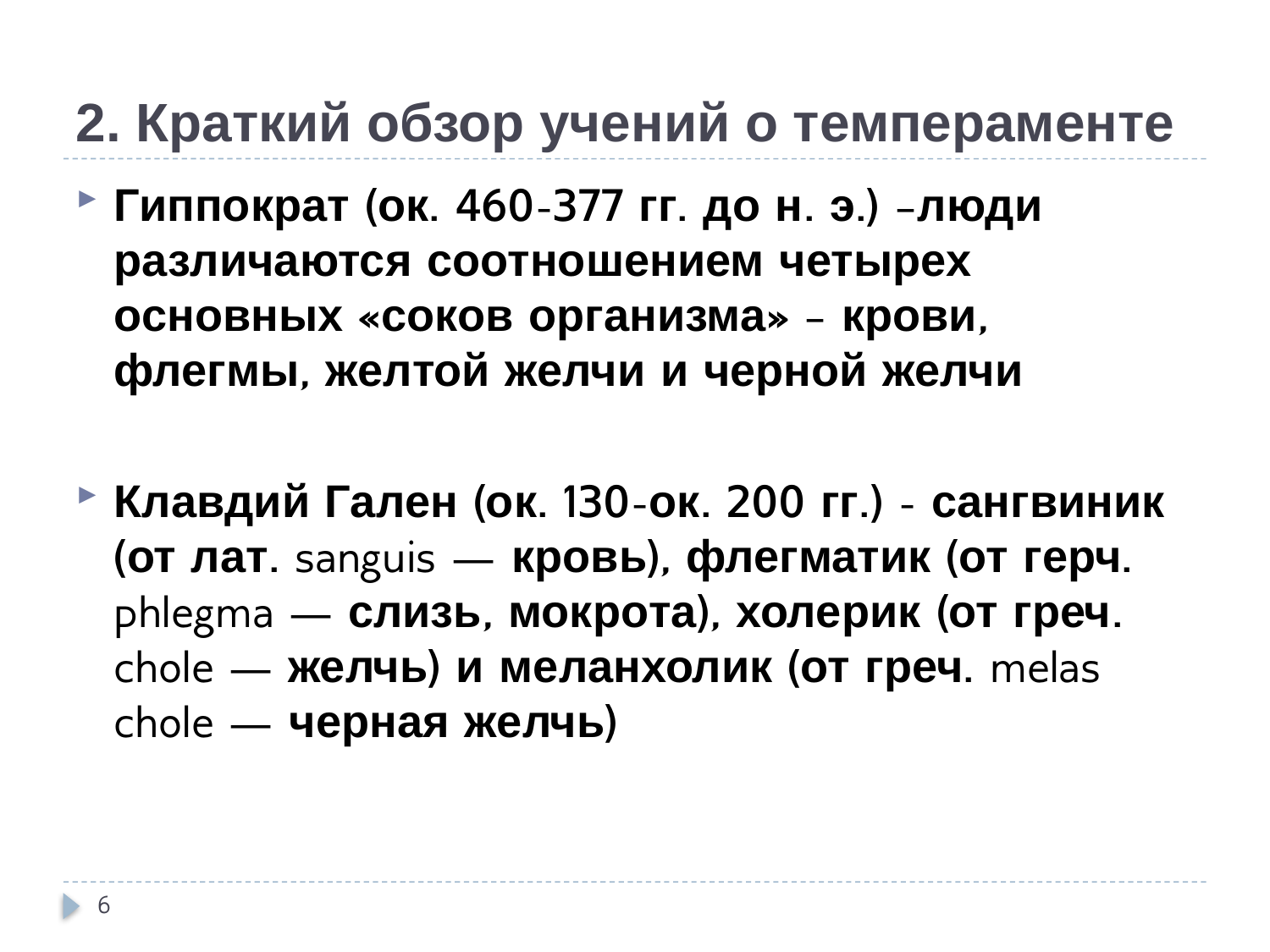

# 2. Краткий обзор учений о темпераменте
Гиппократ (ок. 460-377 гг. до н. э.) –люди  различаются соотношением четырех основных «соков организма» – крови, флегмы, желтой желчи и черной желчи

Клавдий Гален (ок. 130-ок. 200 гг.) - сангвиник (от лат. sanguis — кровь), флегматик (от герч. phlegma — слизь, мокро­та), холерик (от греч. chole — желчь) и меланхолик (от греч. melas chole — черная желчь)
6